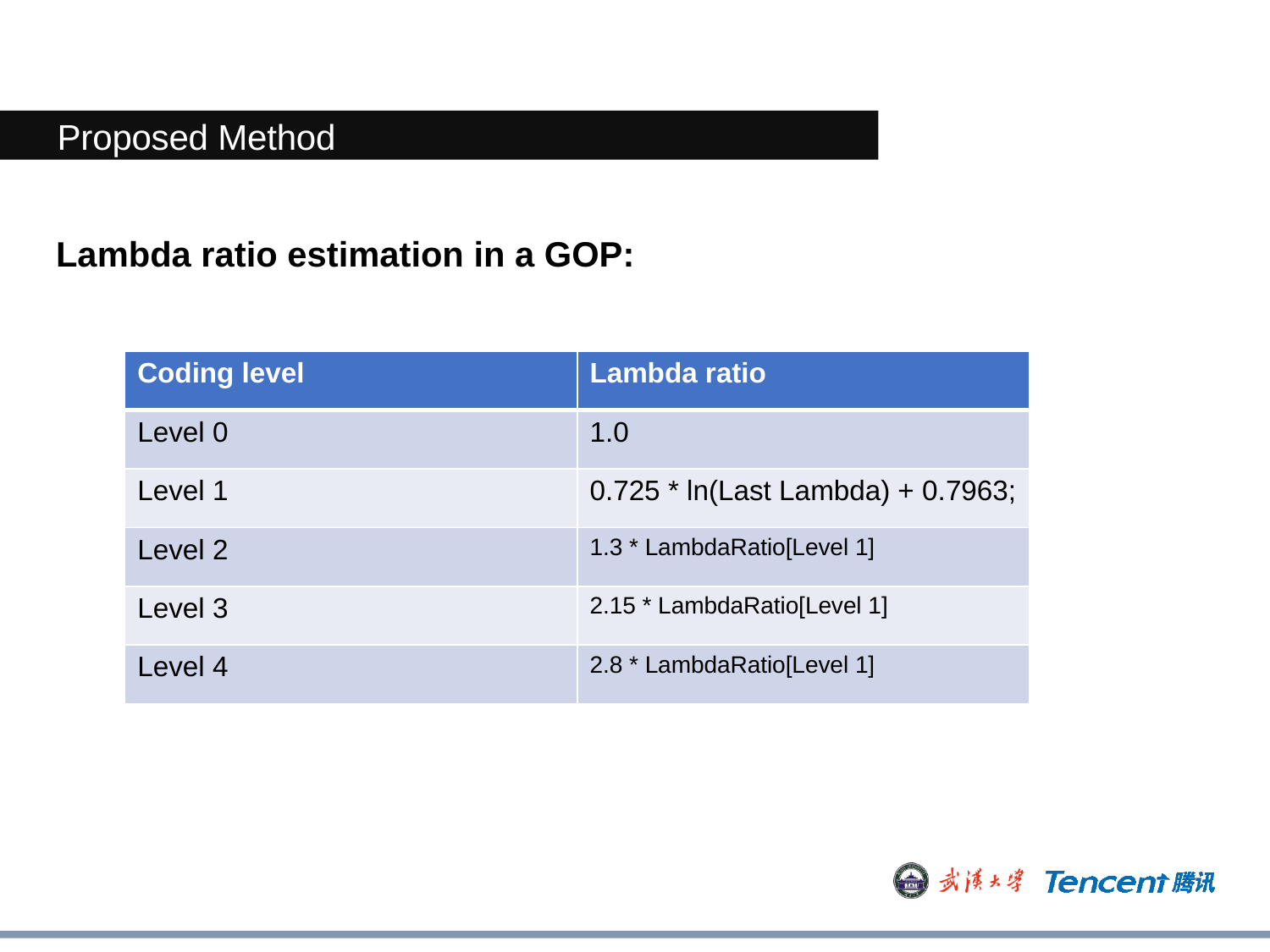

Proposed Method
Lambda ratio estimation in a GOP:
| Coding level | Lambda ratio |
| --- | --- |
| Level 0 | 1.0 |
| Level 1 | 0.725 \* ln(Last Lambda) + 0.7963; |
| Level 2 | 1.3 \* LambdaRatio[Level 1] |
| Level 3 | 2.15 \* LambdaRatio[Level 1] |
| Level 4 | 2.8 \* LambdaRatio[Level 1] |